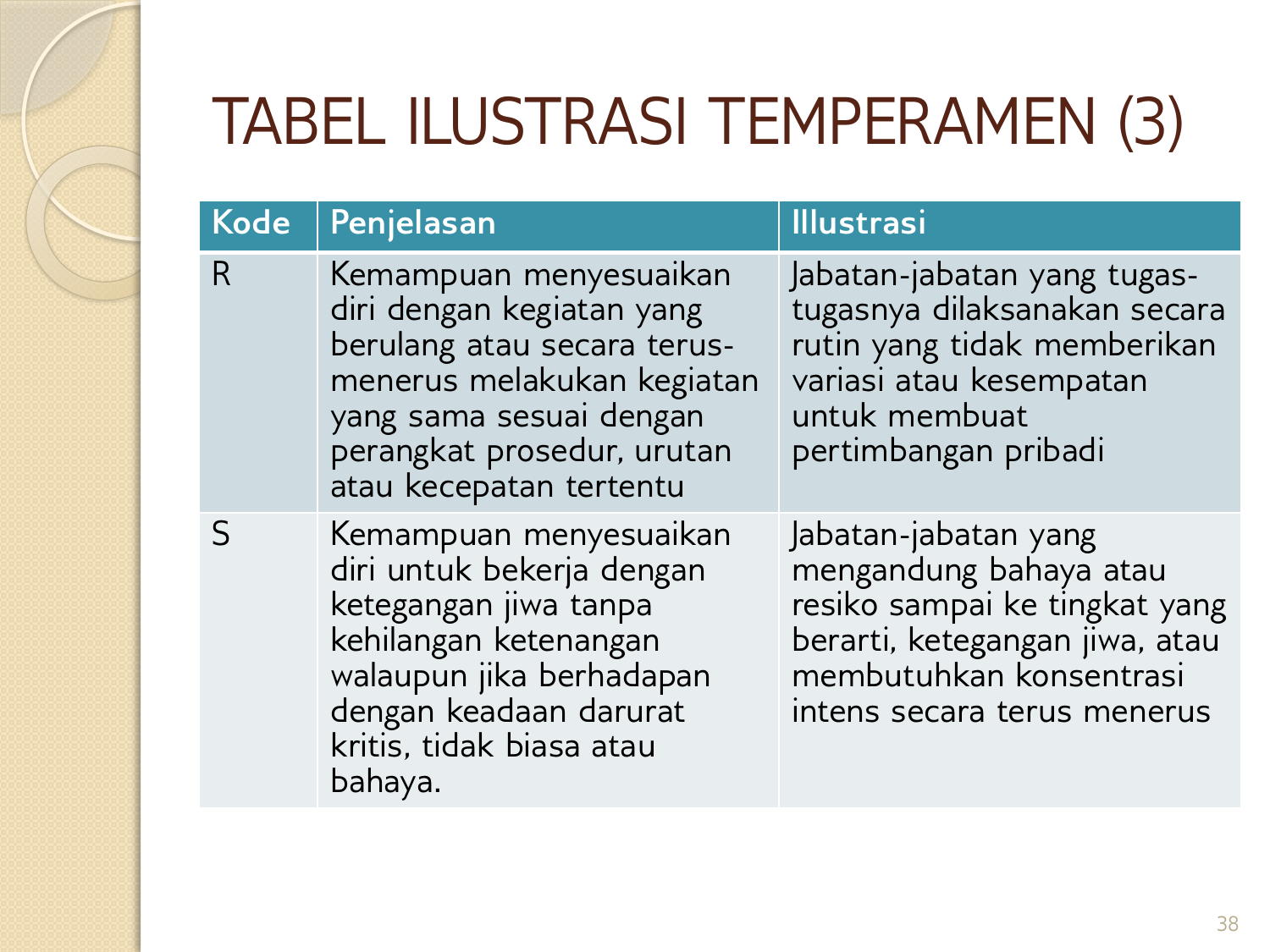

# TABEL ILUSTRASI TEMPERAMEN (3)
| Kode | Penjelasan | Illustrasi |
| --- | --- | --- |
| R | Kemampuan menyesuaikan diri dengan kegiatan yang berulang atau secara terus-menerus melakukan kegiatan yang sama sesuai dengan perangkat prosedur, urutan atau kecepatan tertentu | Jabatan-jabatan yang tugas-tugasnya dilaksanakan secara rutin yang tidak memberikan variasi atau kesempatan untuk membuat pertimbangan pribadi |
| S | Kemampuan menyesuaikan diri untuk bekerja dengan ketegangan jiwa tanpa kehilangan ketenangan walaupun jika berhadapan dengan keadaan darurat kritis, tidak biasa atau bahaya. | Jabatan-jabatan yang mengandung bahaya atau resiko sampai ke tingkat yang berarti, ketegangan jiwa, atau membutuhkan konsentrasi intens secara terus menerus |
38